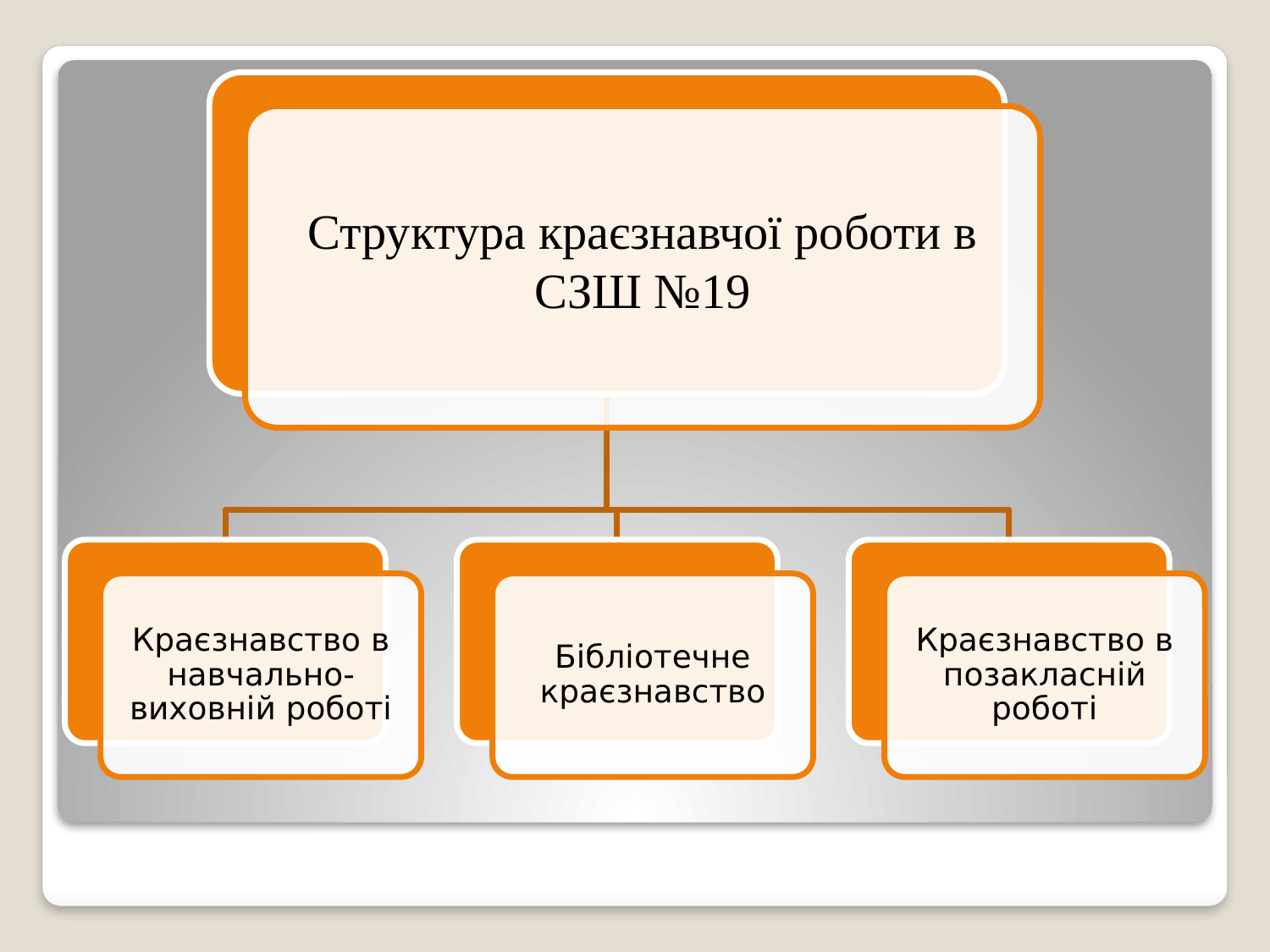

Структура краєзнавчої роботи в СЗШ №19

Краєзнавство в навчально-виховній роботі
Бібліотечне краєзнавство
Краєзнавство в позакласній роботі